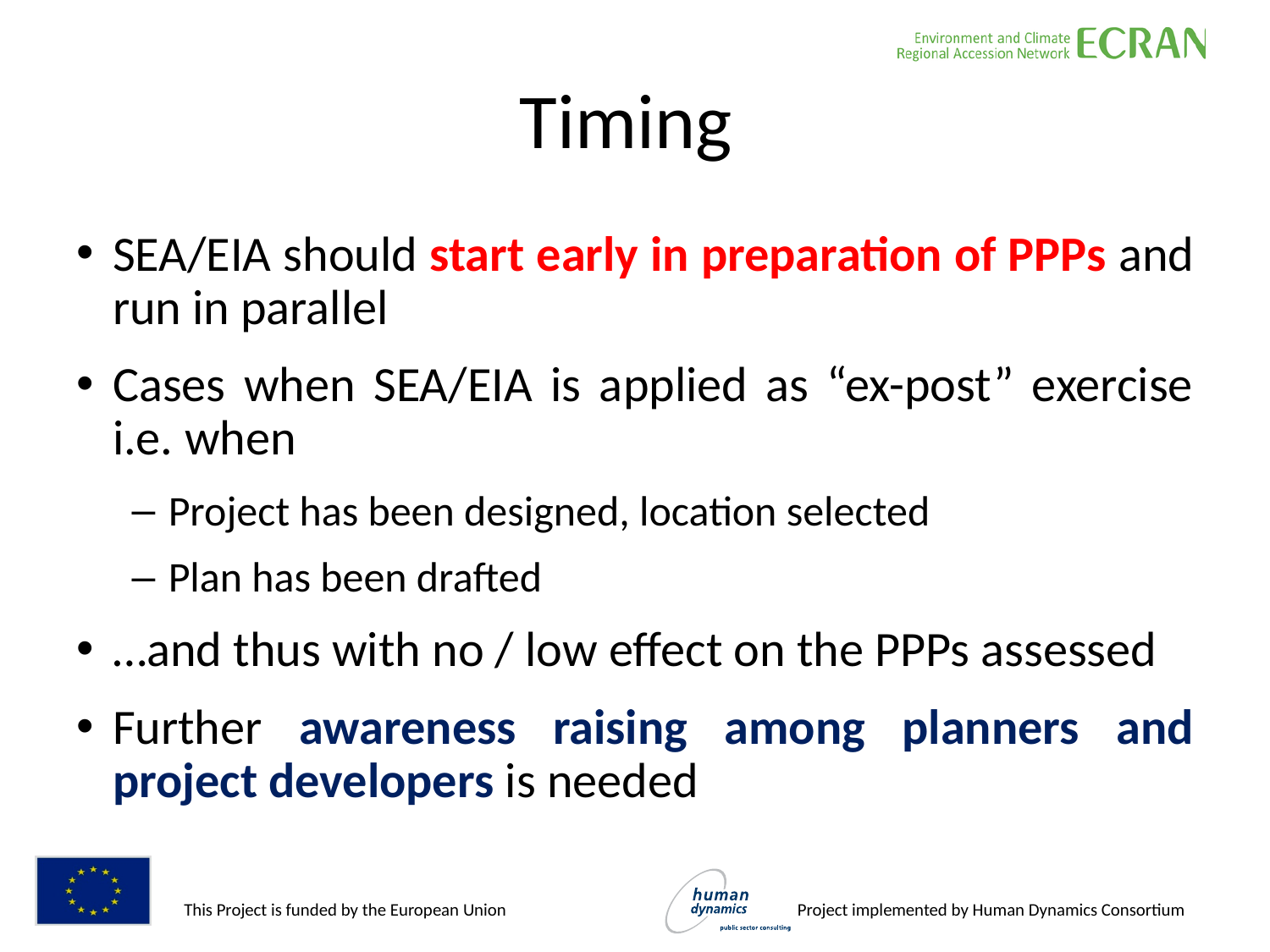

# Timing
SEA/EIA should start early in preparation of PPPs and run in parallel
Cases when SEA/EIA is applied as “ex-post” exercise i.e. when
Project has been designed, location selected
Plan has been drafted
…and thus with no / low effect on the PPPs assessed
Further awareness raising among planners and project developers is needed